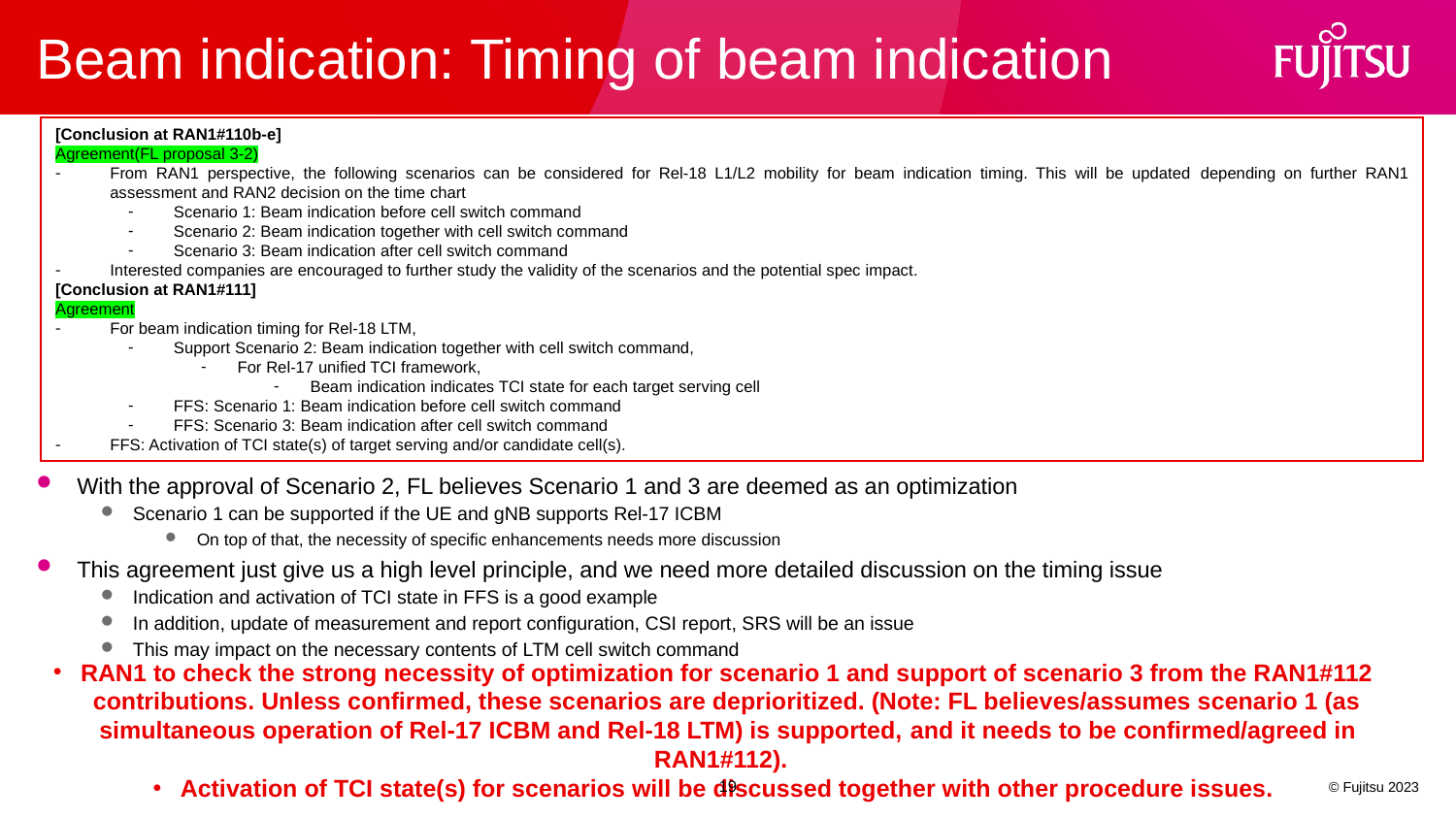

# Beam indication: Timing of beam indication
[Conclusion at RAN1#110b-e]
Agreement(FL proposal 3-2)
From RAN1 perspective, the following scenarios can be considered for Rel-18 L1/L2 mobility for beam indication timing. This will be updated depending on further RAN1 assessment and RAN2 decision on the time chart
Scenario 1: Beam indication before cell switch command
Scenario 2: Beam indication together with cell switch command
Scenario 3: Beam indication after cell switch command
Interested companies are encouraged to further study the validity of the scenarios and the potential spec impact.
[Conclusion at RAN1#111]
Agreement
For beam indication timing for Rel-18 LTM,
Support Scenario 2: Beam indication together with cell switch command,
For Rel-17 unified TCI framework,
Beam indication indicates TCI state for each target serving cell
FFS: Scenario 1: Beam indication before cell switch command
FFS: Scenario 3: Beam indication after cell switch command
FFS: Activation of TCI state(s) of target serving and/or candidate cell(s).
With the approval of Scenario 2, FL believes Scenario 1 and 3 are deemed as an optimization
Scenario 1 can be supported if the UE and gNB supports Rel-17 ICBM
On top of that, the necessity of specific enhancements needs more discussion
This agreement just give us a high level principle, and we need more detailed discussion on the timing issue
Indication and activation of TCI state in FFS is a good example
In addition, update of measurement and report configuration, CSI report, SRS will be an issue
This may impact on the necessary contents of LTM cell switch command

RAN1 to check the strong necessity of optimization for scenario 1 and support of scenario 3 from the RAN1#112 contributions. Unless confirmed, these scenarios are deprioritized. (Note: FL believes/assumes scenario 1 (as simultaneous operation of Rel-17 ICBM and Rel-18 LTM) is supported, and it needs to be confirmed/agreed in RAN1#112).
Activation of TCI state(s) for scenarios will be discussed together with other procedure issues.
19
© Fujitsu 2023